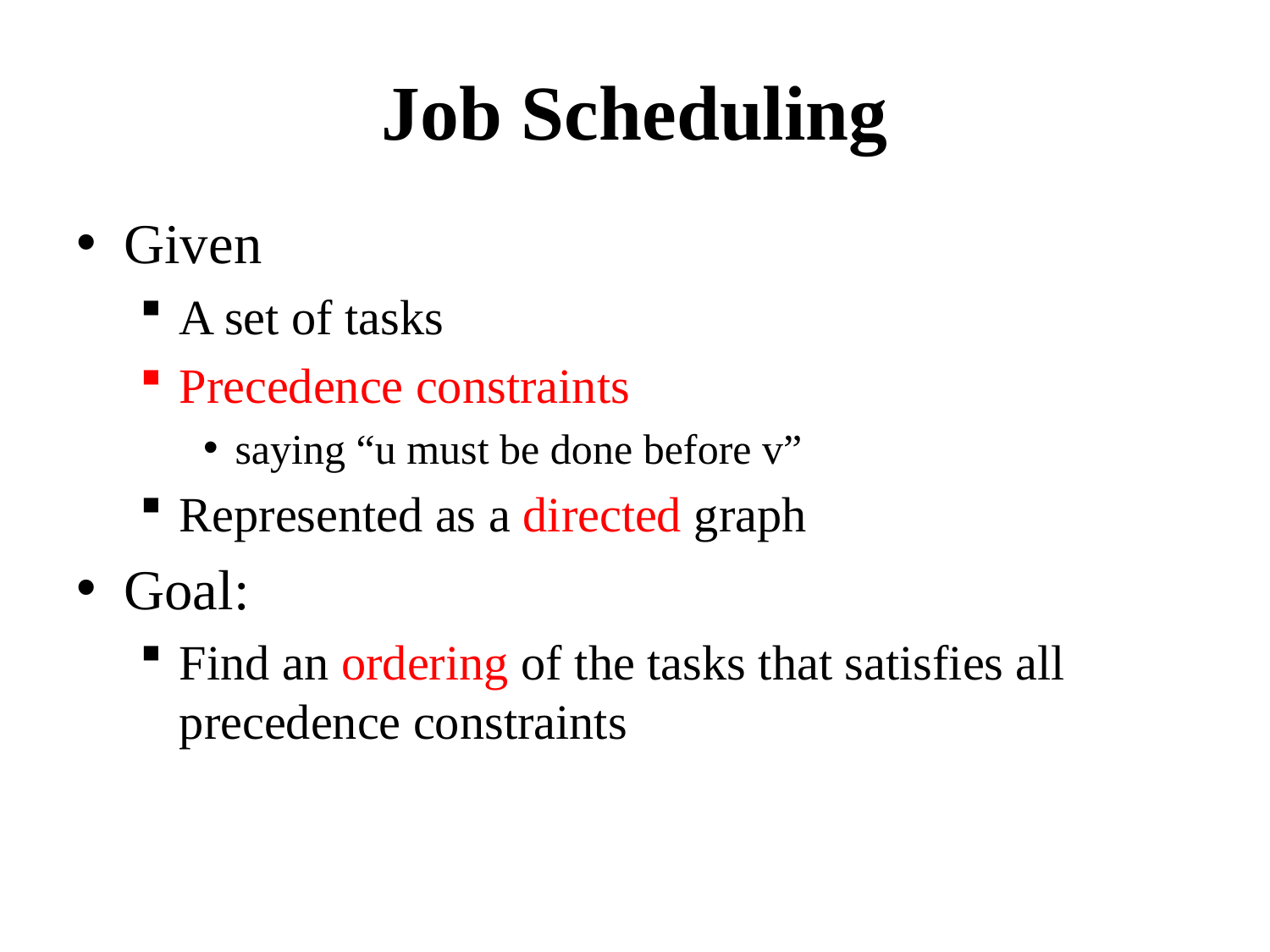

# Job Scheduling
Given
A set of tasks
Precedence constraints
saying “u must be done before v”
Represented as a directed graph
Goal:
Find an ordering of the tasks that satisfies all precedence constraints